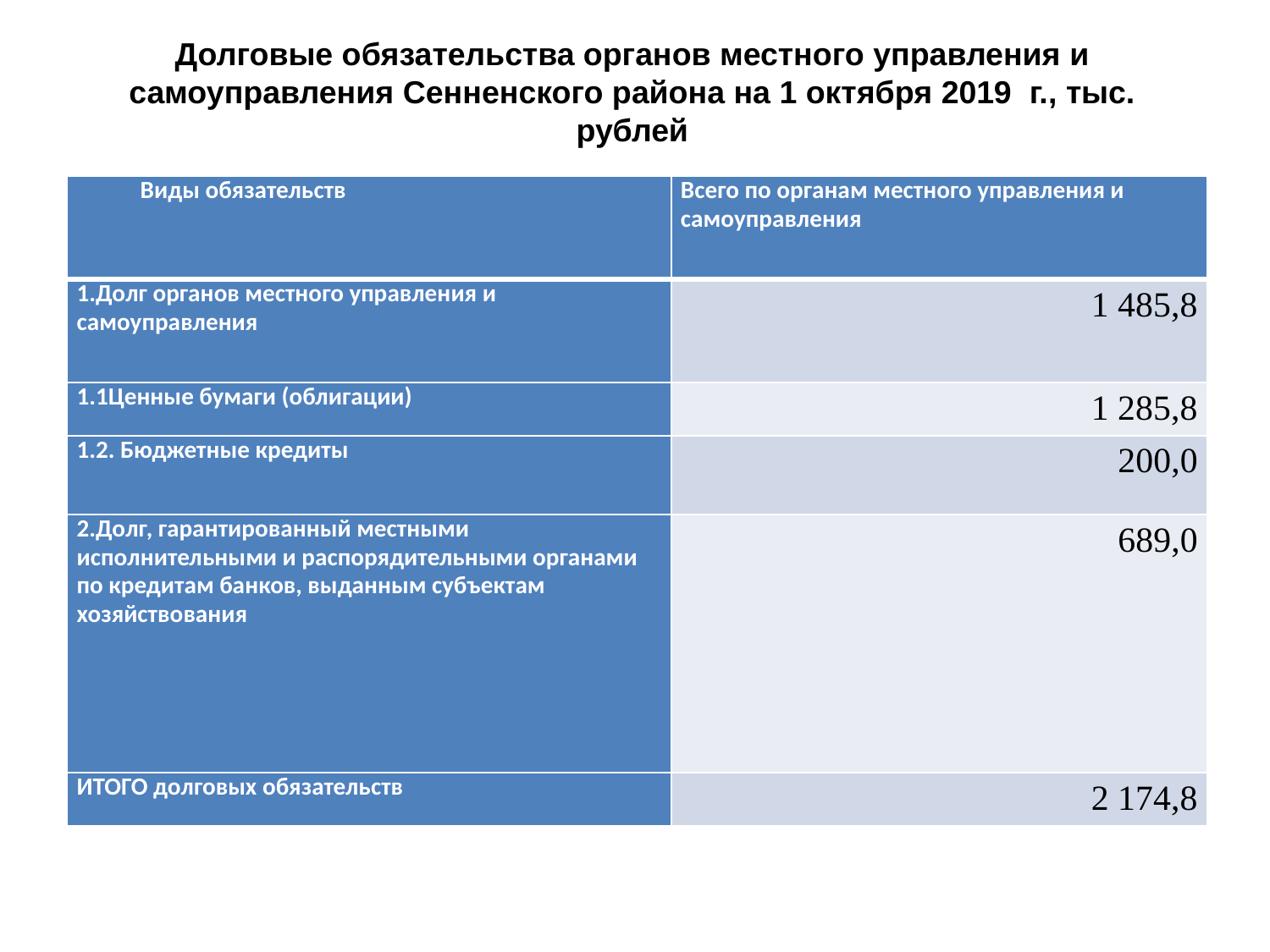

Долговые обязательства органов местного управления и самоуправления Сенненского района на 1 октября 2019  г., тыс. рублей
| Виды обязательств | Всего по органам местного управления и самоуправления |
| --- | --- |
| 1.Долг органов местного управления и самоуправления | 1 485,8 |
| 1.1Ценные бумаги (облигации) | 1 285,8 |
| 1.2. Бюджетные кредиты | 200,0 |
| 2.Долг, гарантированный местными исполнительными и распорядительными органами по кредитам банков, выданным субъектам хозяйствования | 689,0 |
| ИТОГО долговых обязательств | 2 174,8 |